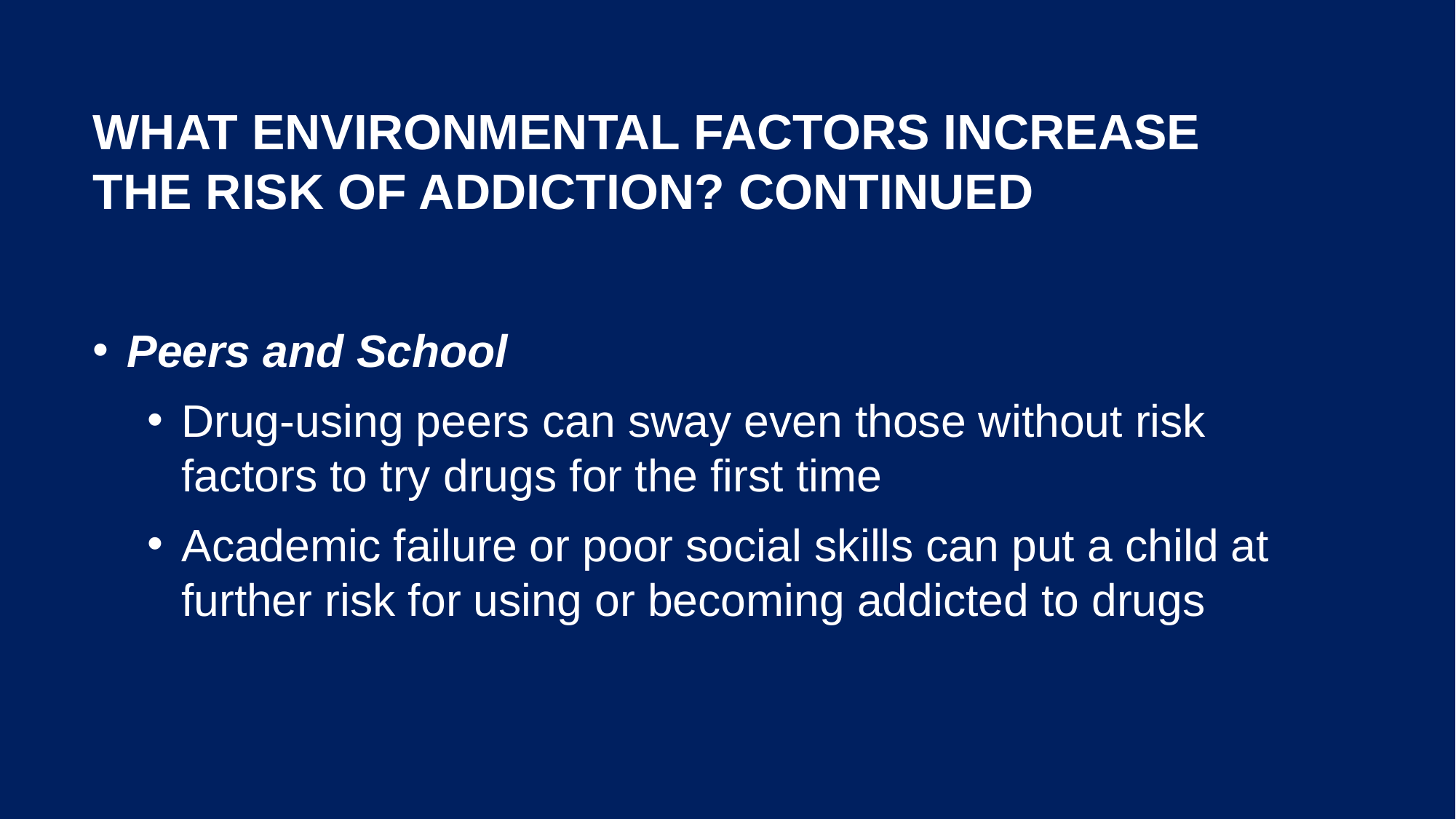

# What Environmental Factors Increase the Risk of Addiction? Continued
Peers and School
Drug-using peers can sway even those without risk factors to try drugs for the first time
Academic failure or poor social skills can put a child at further risk for using or becoming addicted to drugs